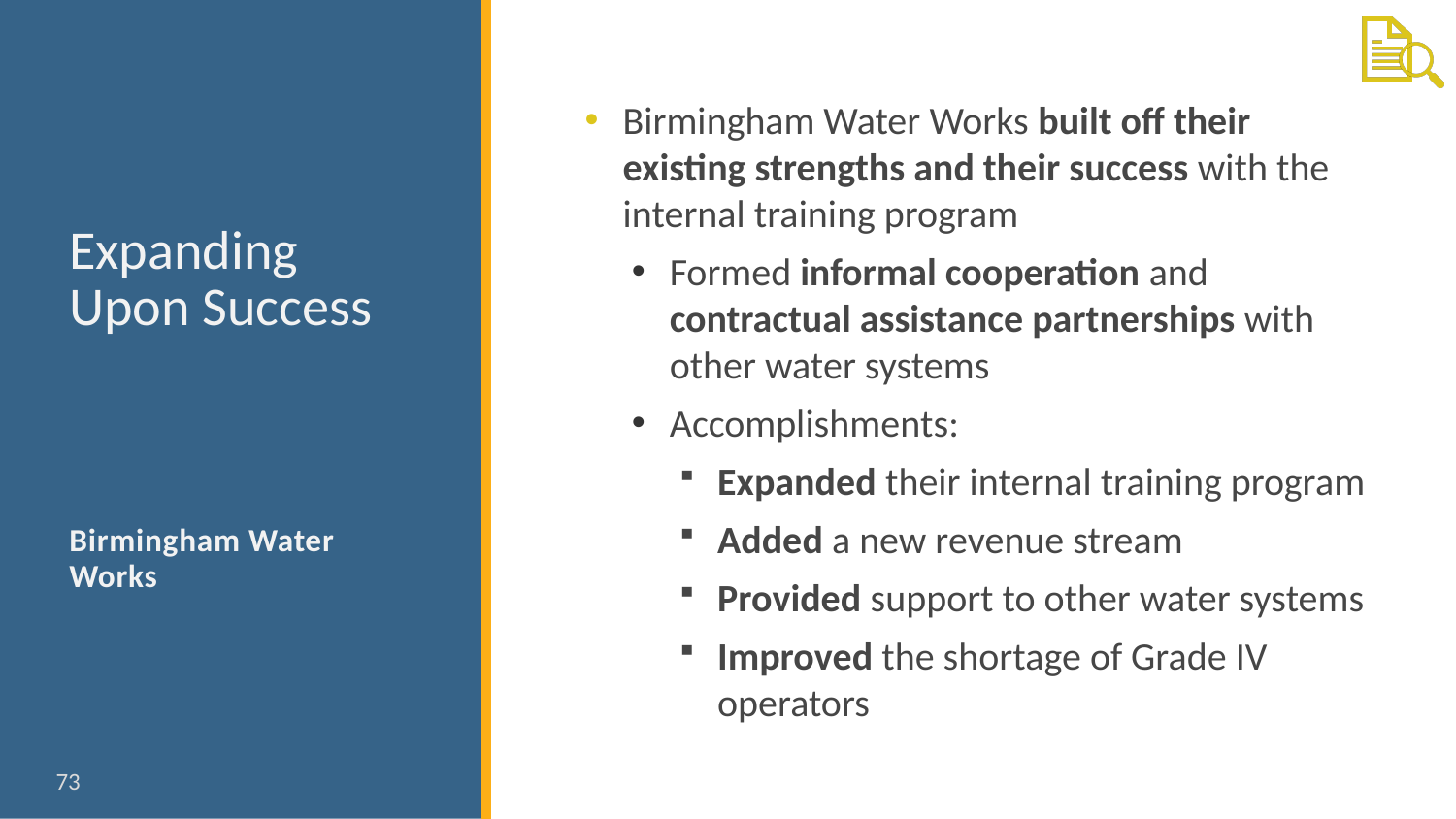

# Expanding Upon Success
Birmingham Water Works built off their existing strengths and their success with the internal training program
Formed informal cooperation and contractual assistance partnerships with other water systems
Accomplishments:
Expanded their internal training program
Added a new revenue stream
Provided support to other water systems
Improved the shortage of Grade IV operators

Birmingham Water Works

73